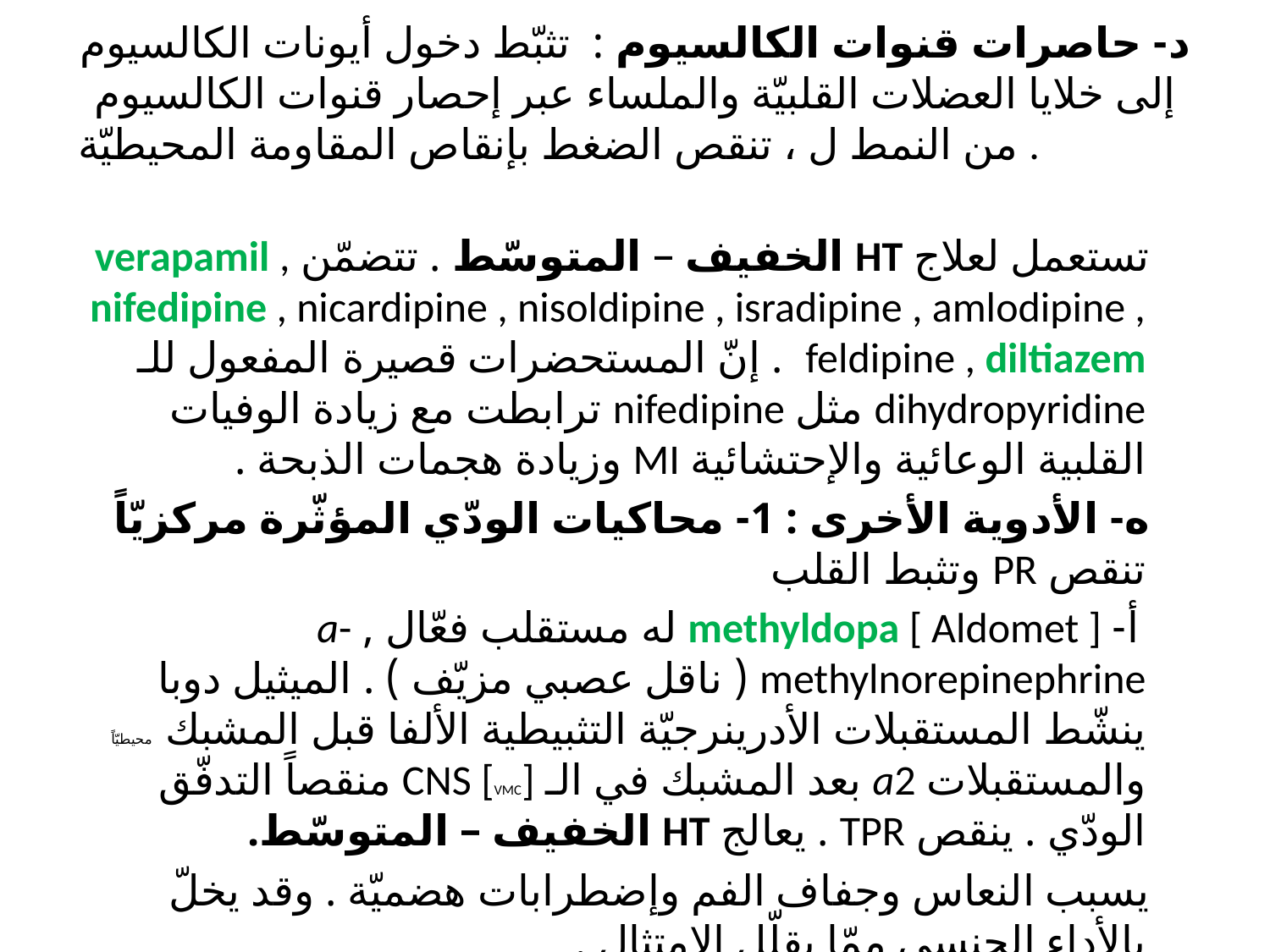

# د- حاصرات قنوات الكالسيوم :  تثبّط دخول أيونات الكالسيوم إلى خلايا العضلات القلبيّة والملساء عبر إحصار قنوات الكالسيوم من النمط ل ، تنقص الضغط بإنقاص المقاومة المحيطيّة .
    تستعمل لعلاج HT الخفيف – المتوسّط . تتضمّن verapamil , nifedipine , nicardipine , nisoldipine , isradipine , amlodipine , feldipine , diltiazem  . إنّ المستحضرات قصيرة المفعول للـ dihydropyridine مثل nifedipine ترابطت مع زيادة الوفيات القلبية الوعائية والإحتشائية MI وزيادة هجمات الذبحة .
    ه- الأدوية الأخرى : 1- محاكيات الودّي المؤثّرة مركزيّاً تنقص PR وتثبط القلب
     أ- methyldopa [ Aldomet ] له مستقلب فعّال , a-methylnorepinephrine ( ناقل عصبي مزيّف ) . الميثيل دوبا ينشّط المستقبلات الأدرينرجيّة التثبيطية الألفا قبل المشبك محيطيّاً والمستقبلات a2 بعد المشبك في الـ CNS [VMC] منقصاً التدفّق الودّي . ينقص TPR . يعالج HT الخفيف – المتوسّط.
    يسبب النعاس وجفاف الفم وإضطرابات هضميّة . وقد يخلّ بالأداء الجنسي ممّا يقلّل الإمتثال .